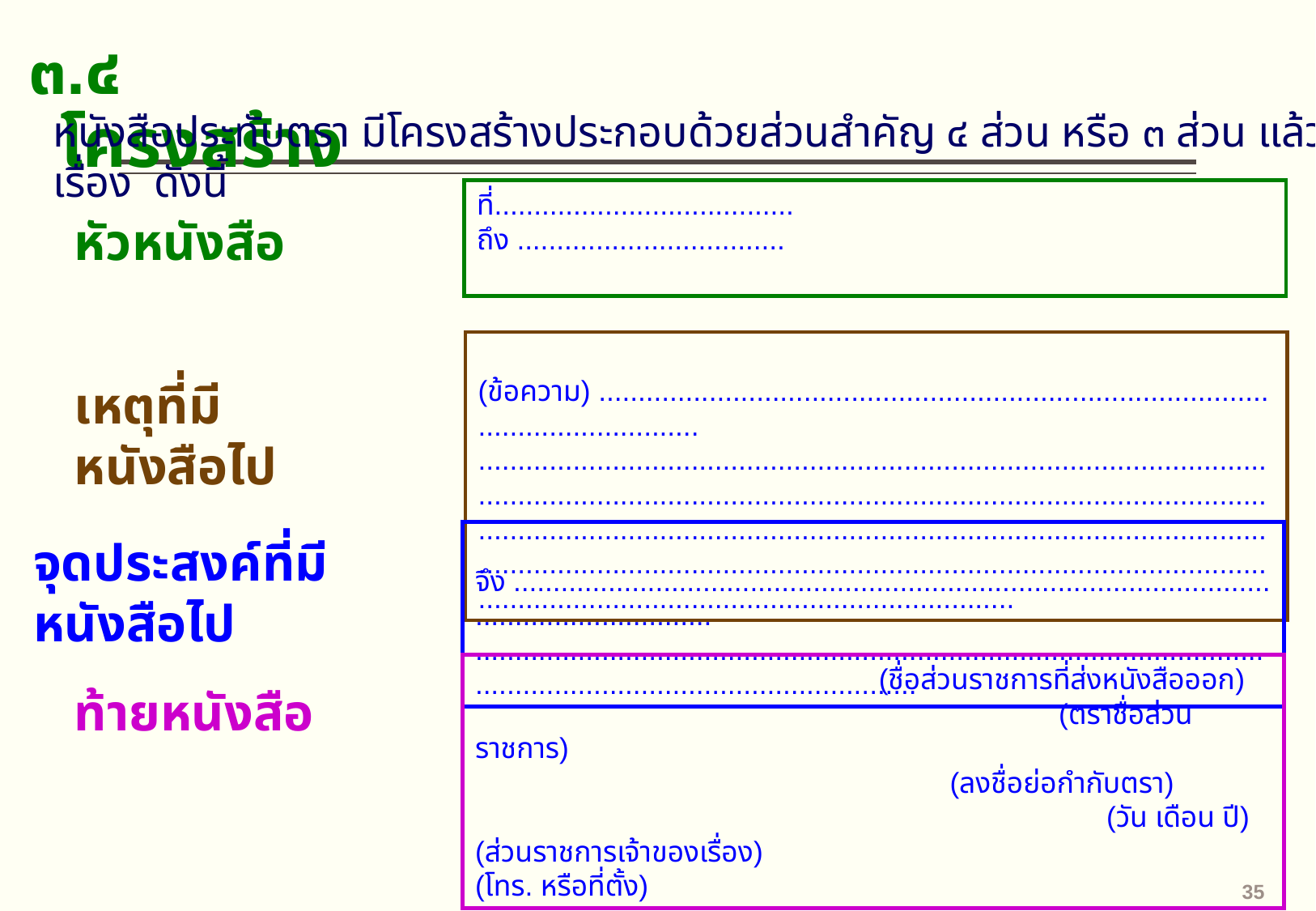

๓.๔	โครงสร้าง
หนังสือประทับตรา มีโครงสร้างประกอบด้วยส่วนสำคัญ ๔ ส่วน หรือ ๓ ส่วน แล้วแต่เรื่อง  ดังนี้
ที่......................................
ถึง ..................................
หัวหนังสือ
	(ข้อความ) .................................................................................................................
....................................................................................................................................................................................................................................................................................................................................................................................................................................................................................
เหตุที่มีหนังสือไป
	จึง ..............................................................................................................................
............................................................................................................................................................
จุดประสงค์ที่มีหนังสือไป
			     (ชื่อส่วนราชการที่ส่งหนังสือออก)
                                                                          (ตราชื่อส่วนราชการ)
			              (ลงชื่อย่อกำกับตรา)
                                                                                (วัน เดือน ปี)
(ส่วนราชการเจ้าของเรื่อง)
(โทร. หรือที่ตั้ง)
ท้ายหนังสือ
35